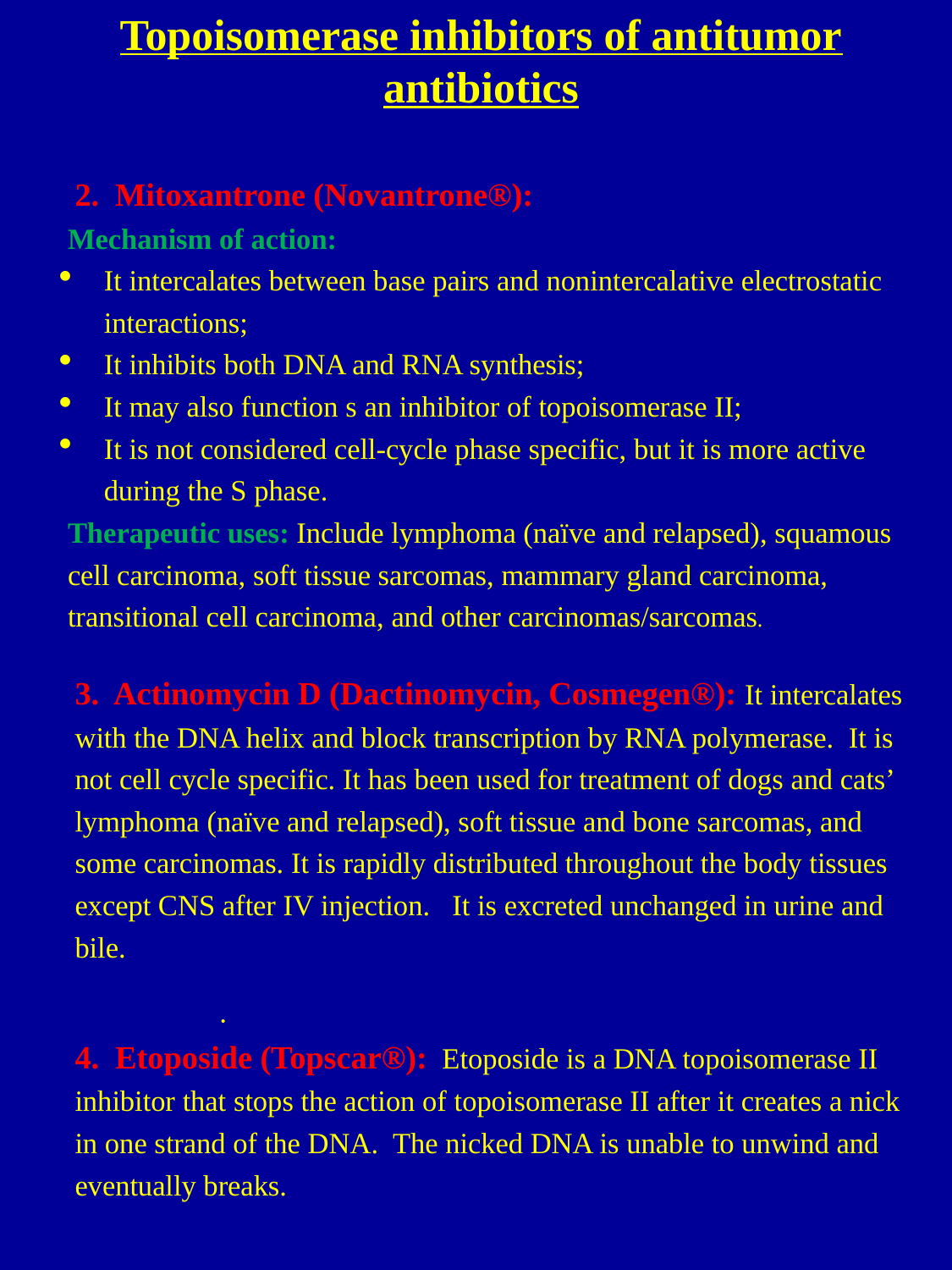

# Topoisomerase inhibitors of antitumor antibiotics
2.  Mitoxantrone (Novantrone®):
Mechanism of action:
It intercalates between base pairs and nonintercalative electrostatic interactions;
It inhibits both DNA and RNA synthesis;
It may also function s an inhibitor of topoisomerase II;
It is not considered cell-cycle phase specific, but it is more active during the S phase.
Therapeutic uses: Include lymphoma (naïve and relapsed), squamous cell carcinoma, soft tissue sarcomas, mammary gland carcinoma, transitional cell carcinoma, and other carcinomas/sarcomas.

3.  Actinomycin D (Dactinomycin, Cosmegen®): It intercalates with the DNA helix and block transcription by RNA polymerase.  It is not cell cycle specific. It has been used for treatment of dogs and cats’ lymphoma (naïve and relapsed), soft tissue and bone sarcomas, and some carcinomas. It is rapidly distributed throughout the body tissues except CNS after IV injection.   It is excreted unchanged in urine and bile.

4.  Etoposide (Topscar®):  Etoposide is a DNA topoisomerase II inhibitor that stops the action of topoisomerase II after it creates a nick in one strand of the DNA.  The nicked DNA is unable to unwind and eventually breaks.